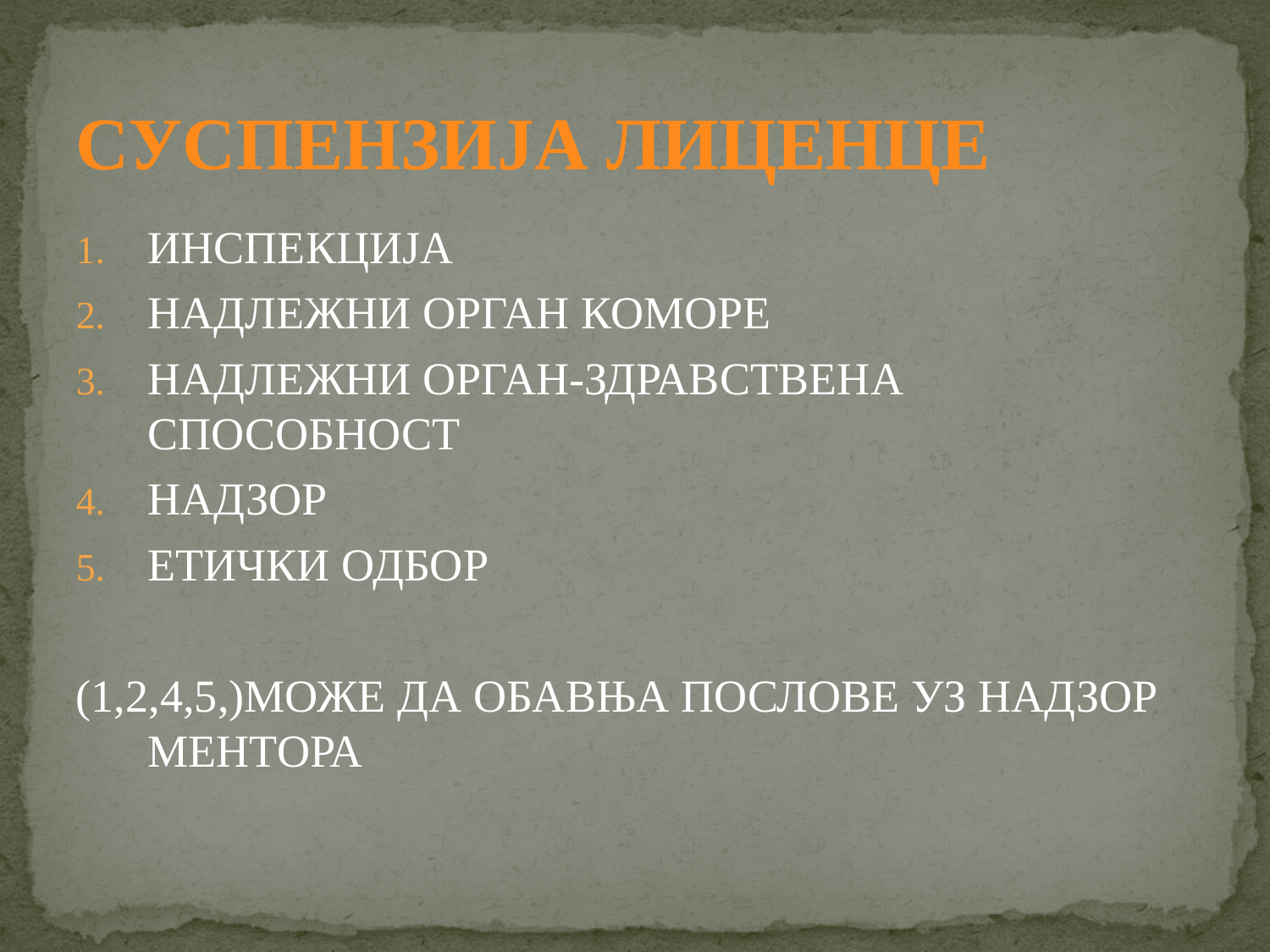

# СУСПЕНЗИЈА ЛИЦЕНЦЕ
ИНСПЕКЦИЈА
НАДЛЕЖНИ ОРГАН КОМОРЕ
НАДЛЕЖНИ ОРГАН-ЗДРАВСТВЕНА СПОСОБНОСТ
НАДЗОР
ЕТИЧКИ ОДБОР

(1,2,4,5,)МОЖЕ ДА ОБАВЊА ПОСЛОВЕ УЗ НАДЗОР МЕНТОРА